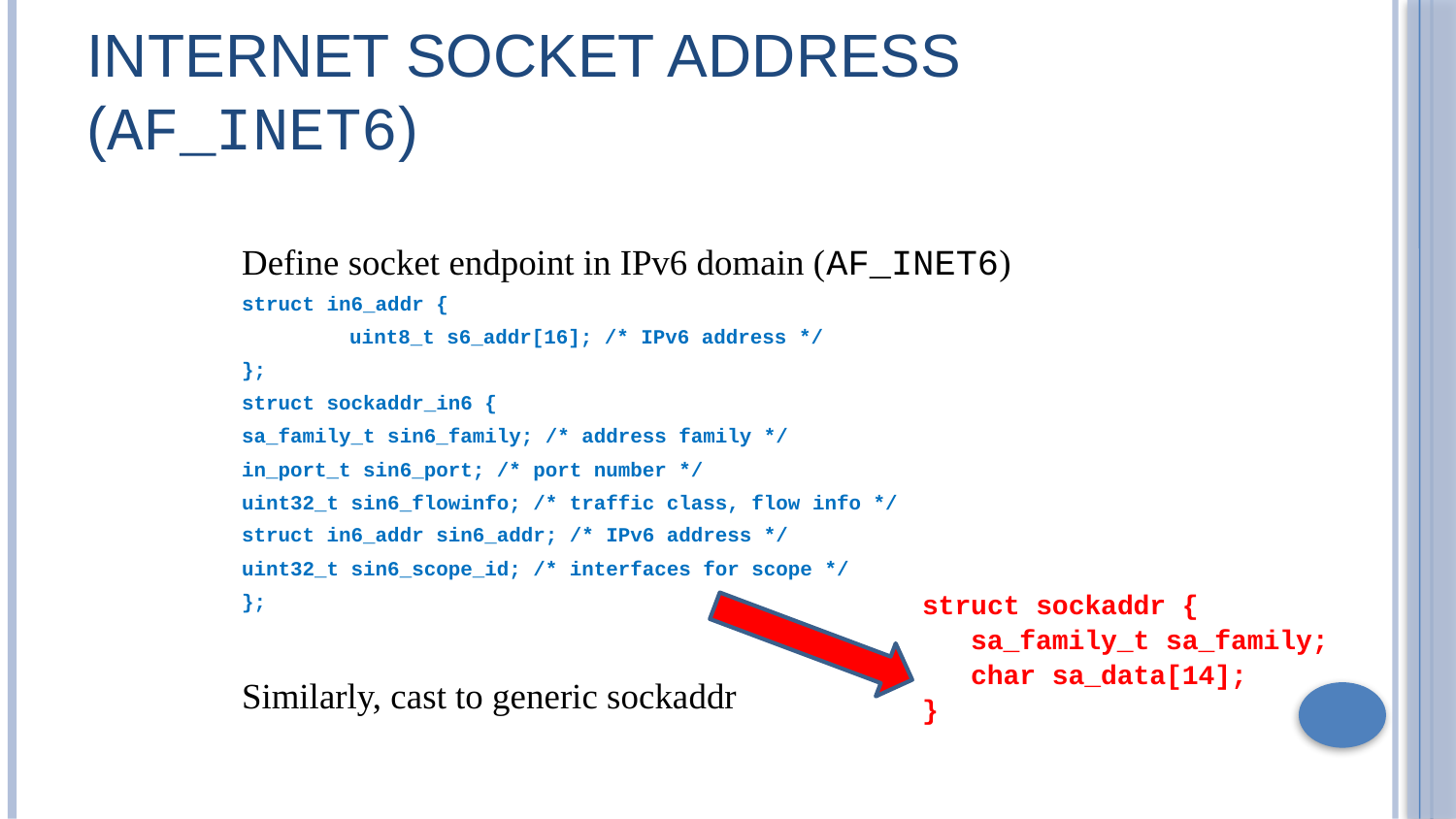

# Internet Socket Address (AF_INET6)
Define socket endpoint in IPv6 domain (AF_INET6)
struct in6_addr {
	uint8_t s6_addr[16]; /* IPv6 address */
};
struct sockaddr_in6 {
sa_family_t sin6_family; /* address family */
in_port_t sin6_port; /* port number */
uint32_t sin6_flowinfo; /* traffic class, flow info */
struct in6_addr sin6_addr; /* IPv6 address */
uint32_t sin6_scope_id; /* interfaces for scope */
};

Similarly, cast to generic sockaddr

struct sockaddr {
   sa_family_t sa_family;
   char sa_data[14];
}